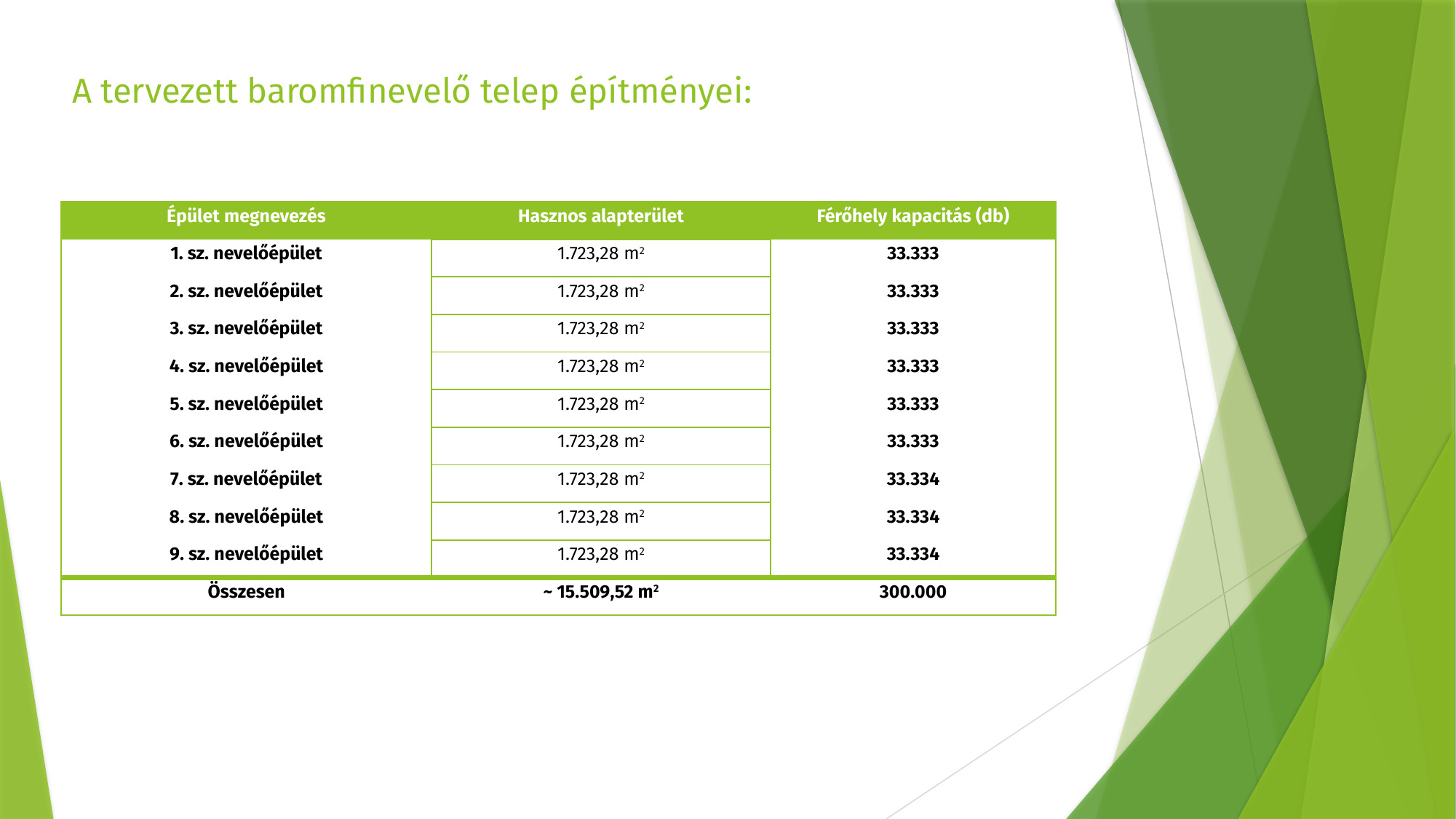

# A tervezett baromfinevelő telep építményei:
| Épület megnevezés | Hasznos alapterület | Férőhely kapacitás (db) |
| --- | --- | --- |
| 1. sz. nevelőépület | 1.723,28 m2 | 33.333 |
| 2. sz. nevelőépület | 1.723,28 m2 | 33.333 |
| 3. sz. nevelőépület | 1.723,28 m2 | 33.333 |
| 4. sz. nevelőépület | 1.723,28 m2 | 33.333 |
| 5. sz. nevelőépület | 1.723,28 m2 | 33.333 |
| 6. sz. nevelőépület | 1.723,28 m2 | 33.333 |
| 7. sz. nevelőépület | 1.723,28 m2 | 33.334 |
| 8. sz. nevelőépület | 1.723,28 m2 | 33.334 |
| 9. sz. nevelőépület | 1.723,28 m2 | 33.334 |
| Összesen | ~ 15.509,52 m2 | 300.000 |